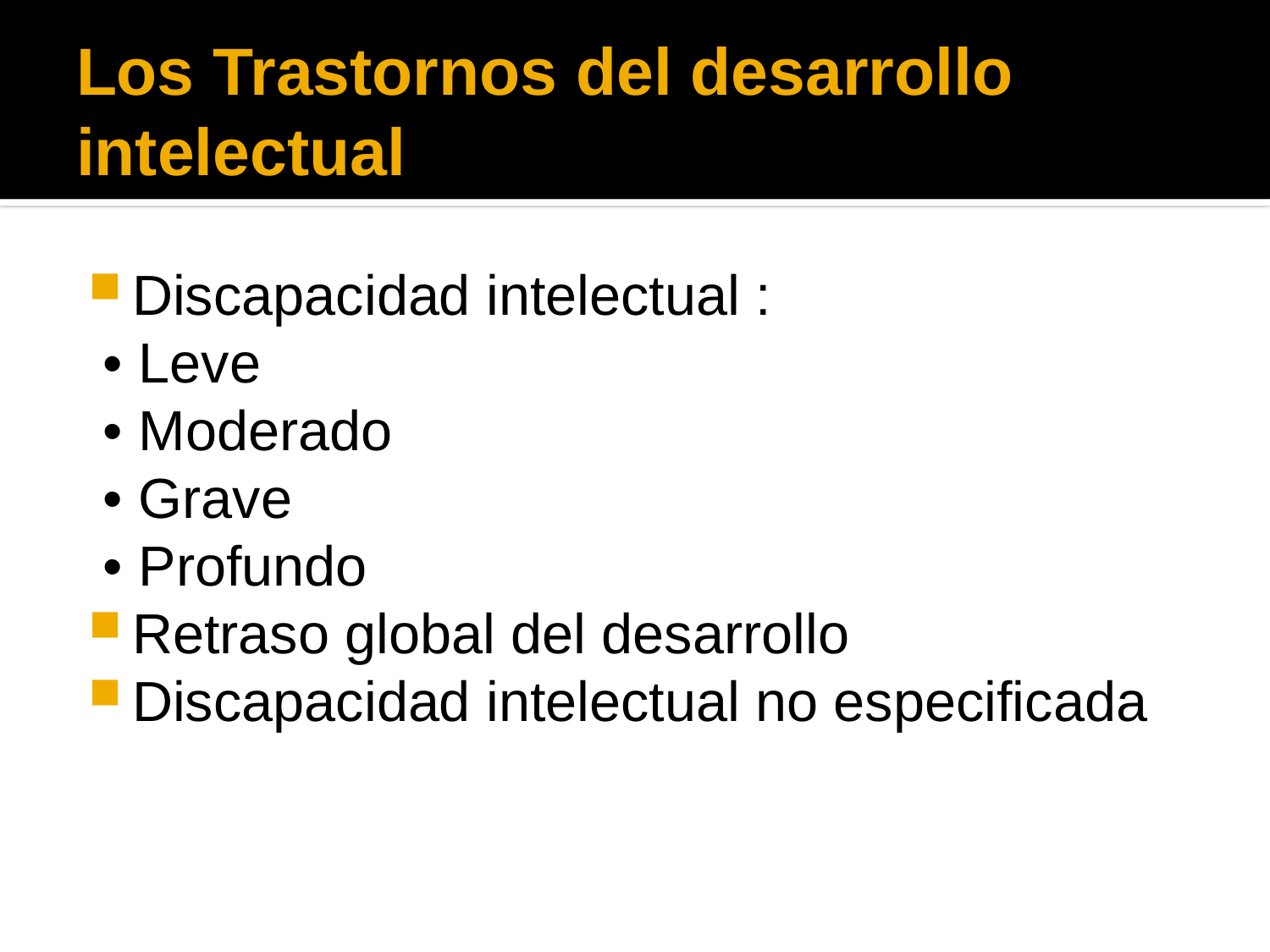

# Los Trastornos del desarrollo intelectual
Discapacidad intelectual :
 • Leve
 • Moderado
 • Grave
 • Profundo
Retraso global del desarrollo
Discapacidad intelectual no especificada